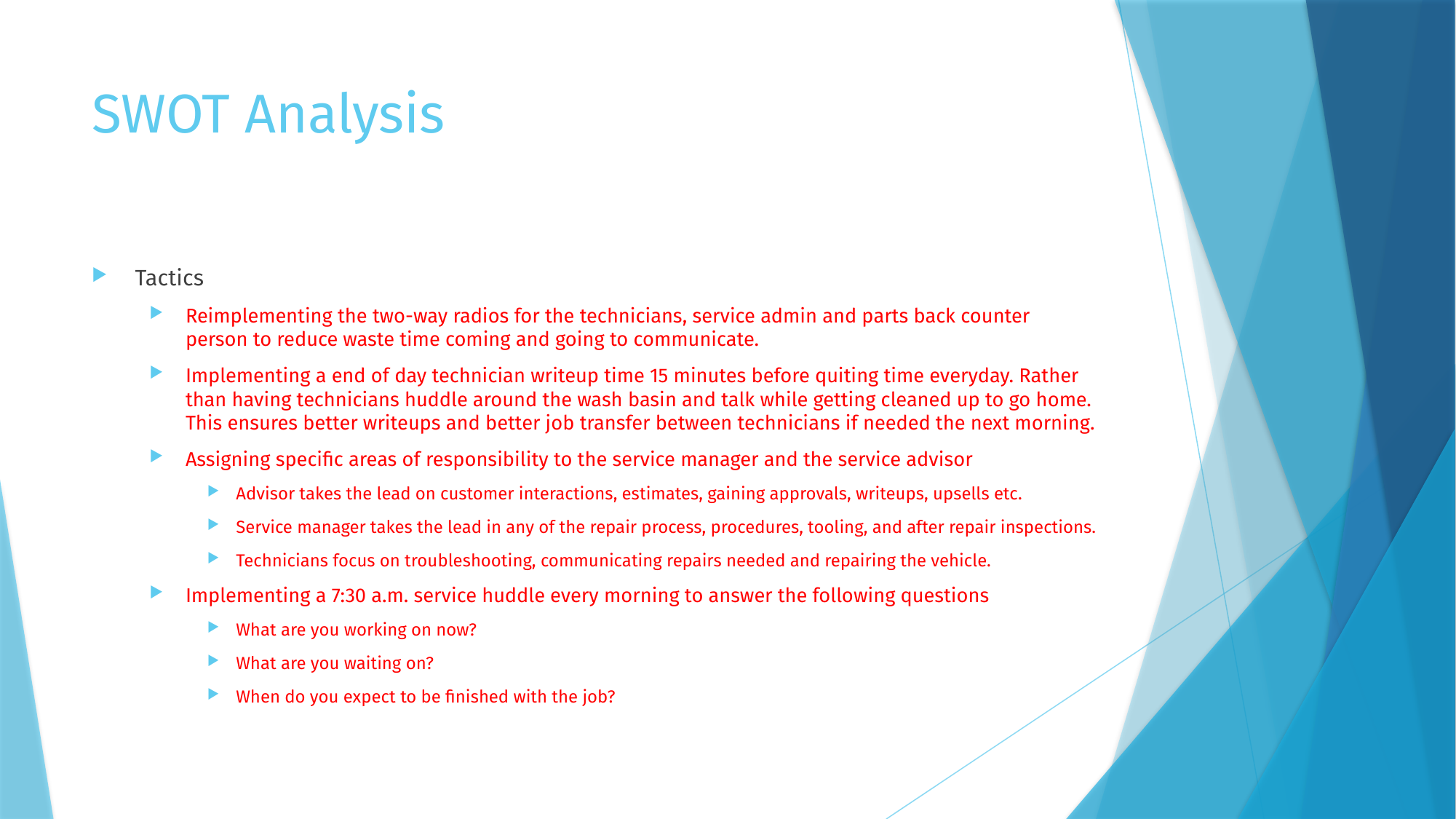

# SWOT Analysis
Tactics
Reimplementing the two-way radios for the technicians, service admin and parts back counter person to reduce waste time coming and going to communicate.
Implementing a end of day technician writeup time 15 minutes before quiting time everyday. Rather than having technicians huddle around the wash basin and talk while getting cleaned up to go home. This ensures better writeups and better job transfer between technicians if needed the next morning.
Assigning specific areas of responsibility to the service manager and the service advisor
Advisor takes the lead on customer interactions, estimates, gaining approvals, writeups, upsells etc.
Service manager takes the lead in any of the repair process, procedures, tooling, and after repair inspections.
Technicians focus on troubleshooting, communicating repairs needed and repairing the vehicle.
Implementing a 7:30 a.m. service huddle every morning to answer the following questions
What are you working on now?
What are you waiting on?
When do you expect to be finished with the job?